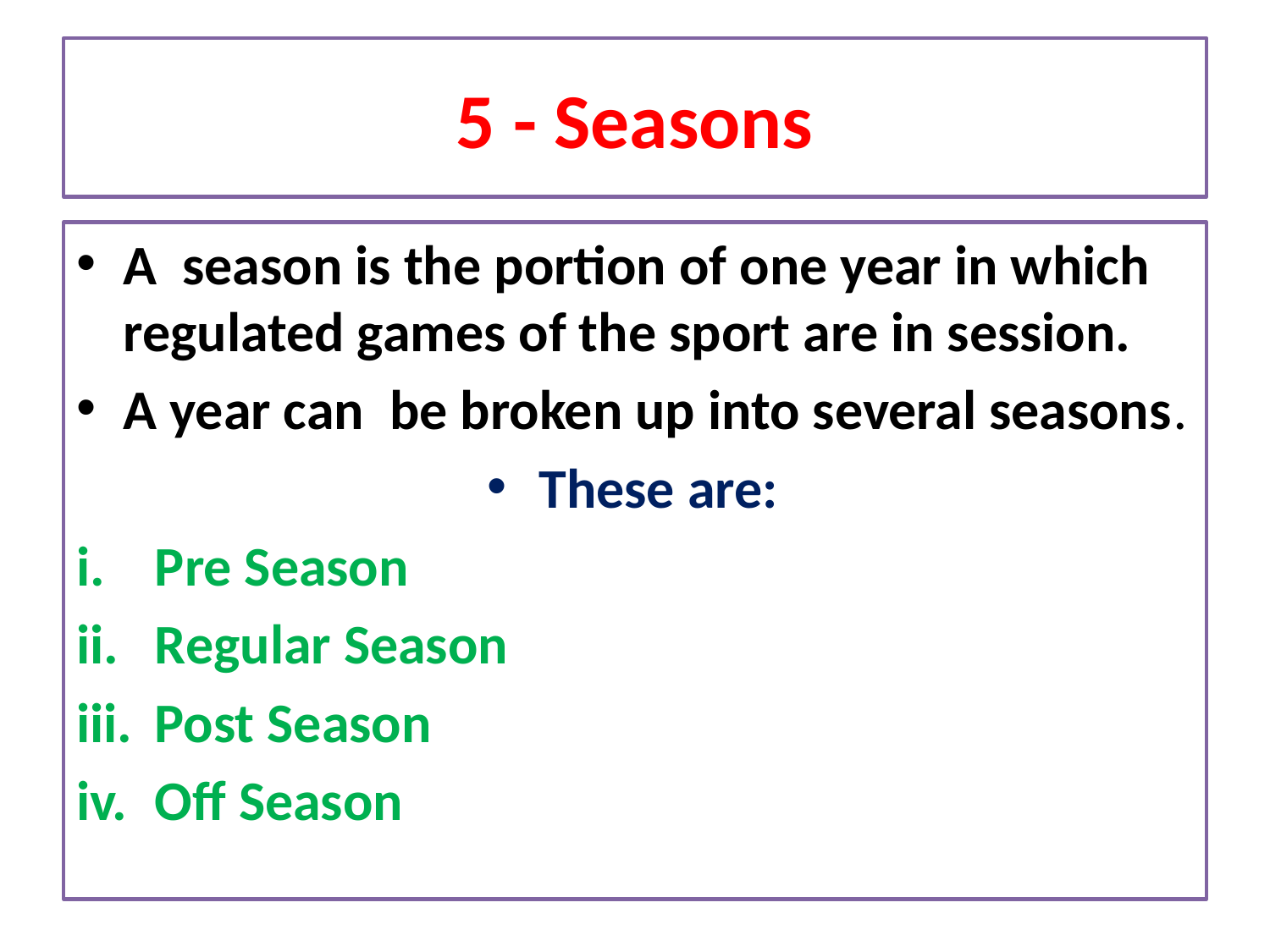

# 5 - Seasons
A  season is the portion of one year in which regulated games of the sport are in session.
A year can  be broken up into several seasons.
These are:
Pre Season
Regular Season
Post Season
Off Season